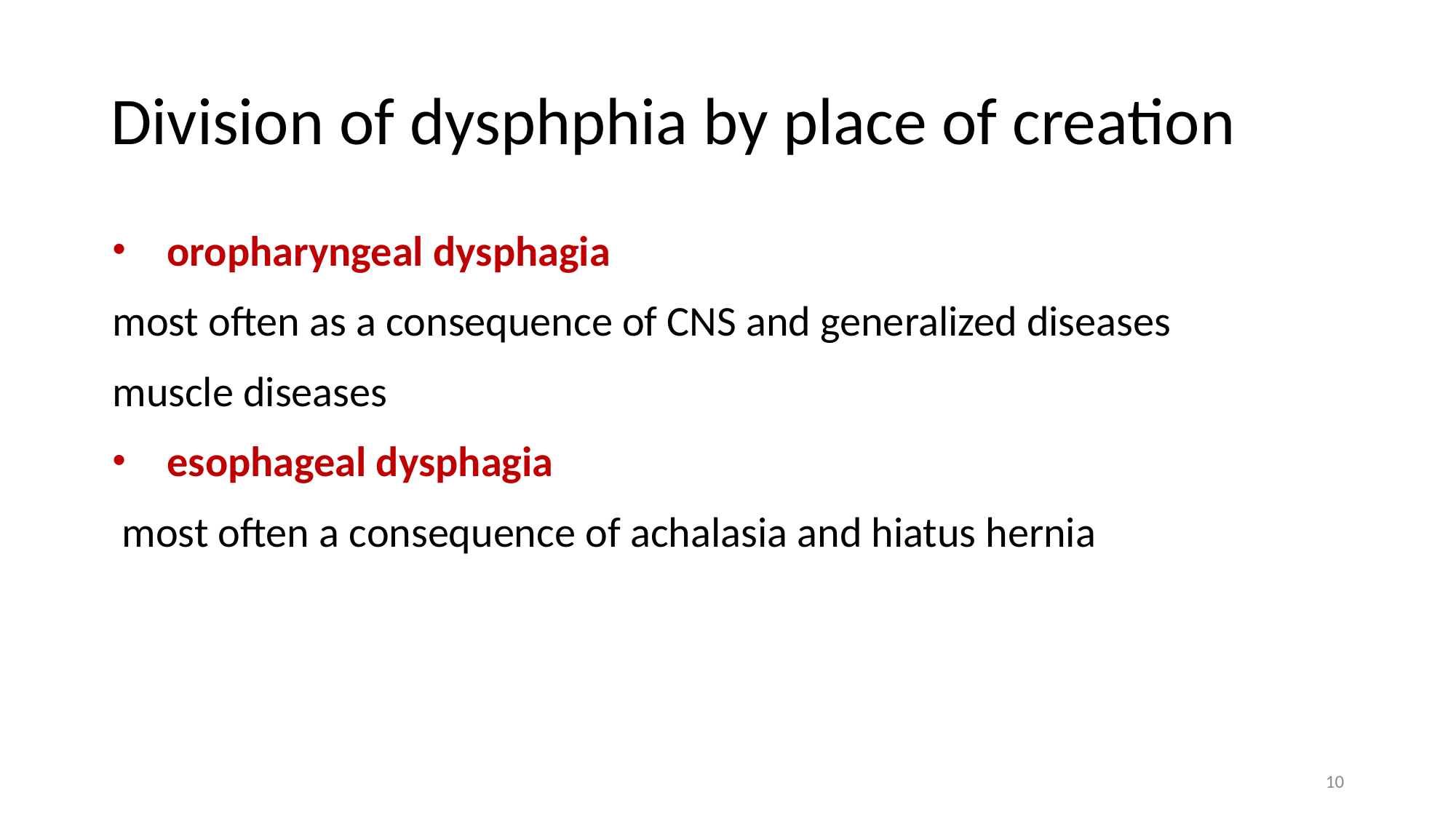

# Division of dysphphia by place of creation
oropharyngeal dysphagia
most often as a consequence of CNS and generalized diseases
muscle diseases
esophageal dysphagia
 most often a consequence of achalasia and hiatus hernia
10